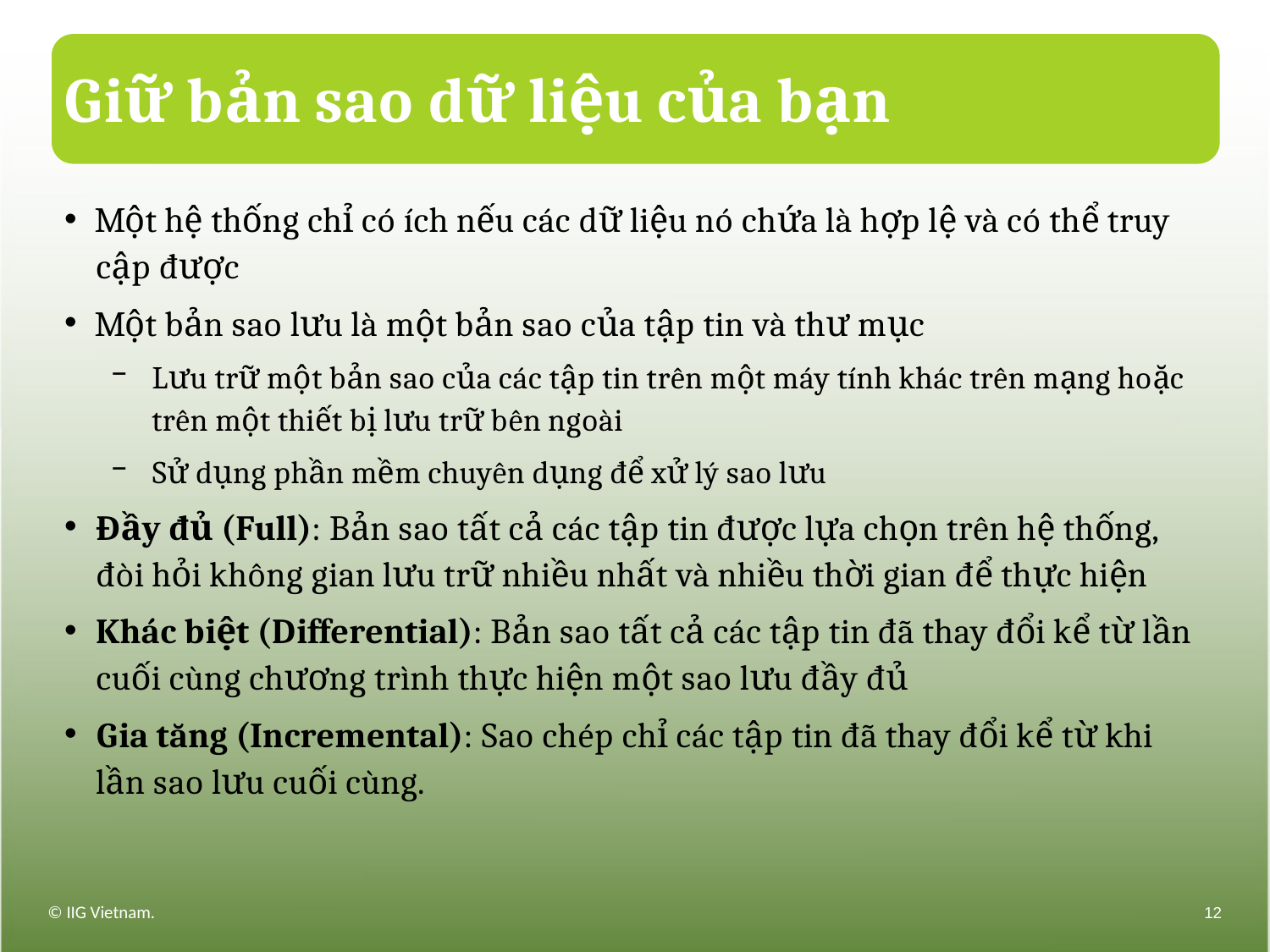

# Giữ bản sao dữ liệu của bạn
Một hệ thống chỉ có ích nếu các dữ liệu nó chứa là hợp lệ và có thể truy cập được
Một bản sao lưu là một bản sao của tập tin và thư mục
Lưu trữ một bản sao của các tập tin trên một máy tính khác trên mạng hoặc trên một thiết bị lưu trữ bên ngoài
Sử dụng phần mềm chuyên dụng để xử lý sao lưu
Đầy đủ (Full): Bản sao tất cả các tập tin được lựa chọn trên hệ thống, đòi hỏi không gian lưu trữ nhiều nhất và nhiều thời gian để thực hiện
Khác biệt (Differential): Bản sao tất cả các tập tin đã thay đổi kể từ lần cuối cùng chương trình thực hiện một sao lưu đầy đủ
Gia tăng (Incremental): Sao chép chỉ các tập tin đã thay đổi kể từ khi lần sao lưu cuối cùng.
© IIG Vietnam.
12